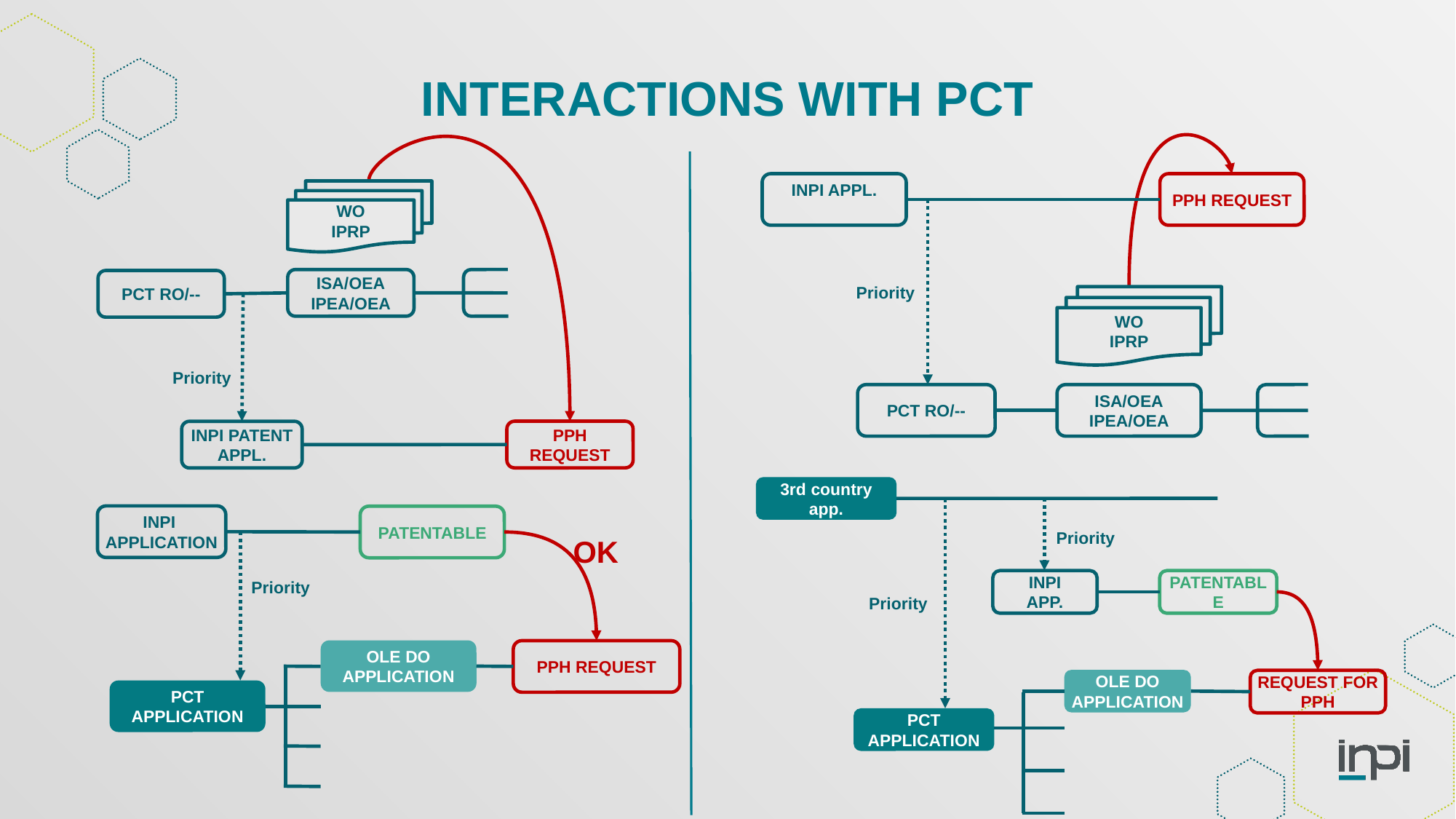

INTERACTIONS WITH PCT
INPI APPL.

PPH REQUEST
Priority

WO
IPRP

PCT RO/--
ISA/OEA
IPEA/OEA

WO
IPRP

ISA/OEA
IPEA/OEA
PCT RO/--
Priority
PPH REQUEST
INPI PATENT APPL.

3rd country app.
Priority
INPI
APP.
PATENTABLE
Priority

OLE DO
APPLICATION
REQUEST FOR PPH
PCT APPLICATION
INPI
APPLICATION
PATENTABLE
OK
Priority

OLE DO
APPLICATION
PPH REQUEST
PCT APPLICATION